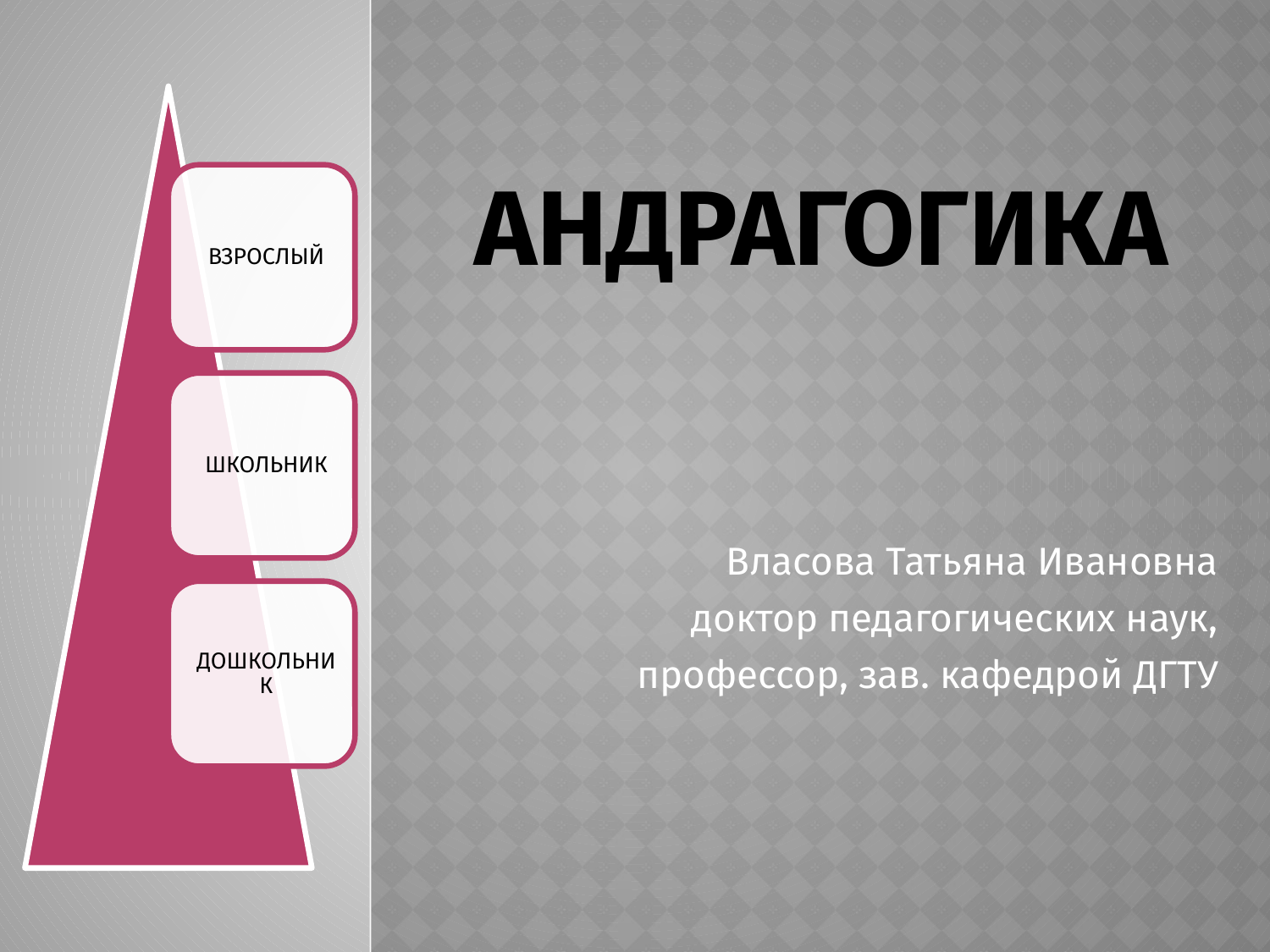

# АНДРАГОГИКА
ВЗРОСЛЫЙ
ШКОЛЬНИК
ДОШКОЛЬНИК
Власова Татьяна Ивановна
доктор педагогических наук,
профессор, зав. кафедрой ДГТУ